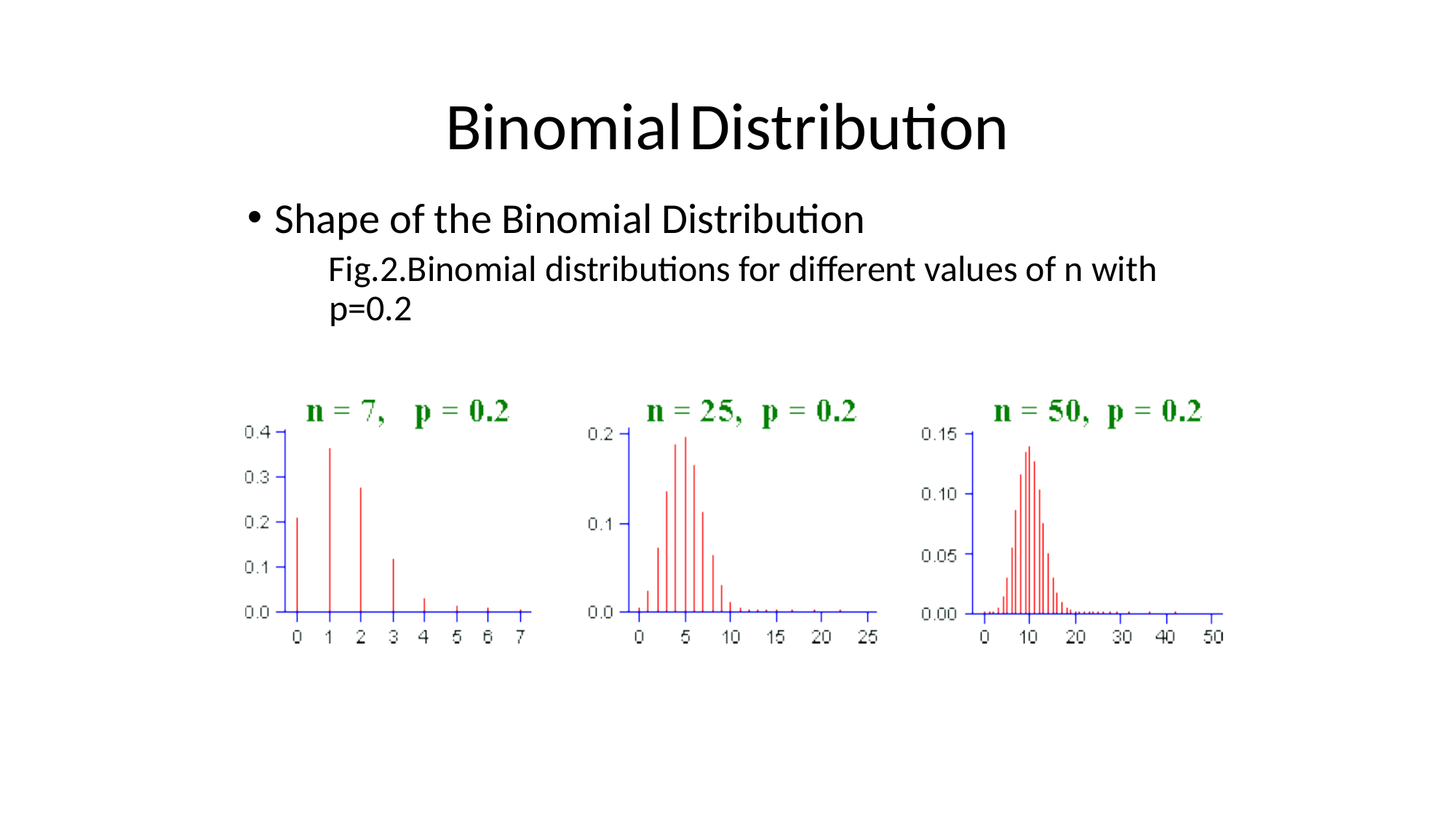

# Binomial Distribution
Shape of the Binomial Distribution
Fig.2.Binomial distributions for different values of n with p=0.2